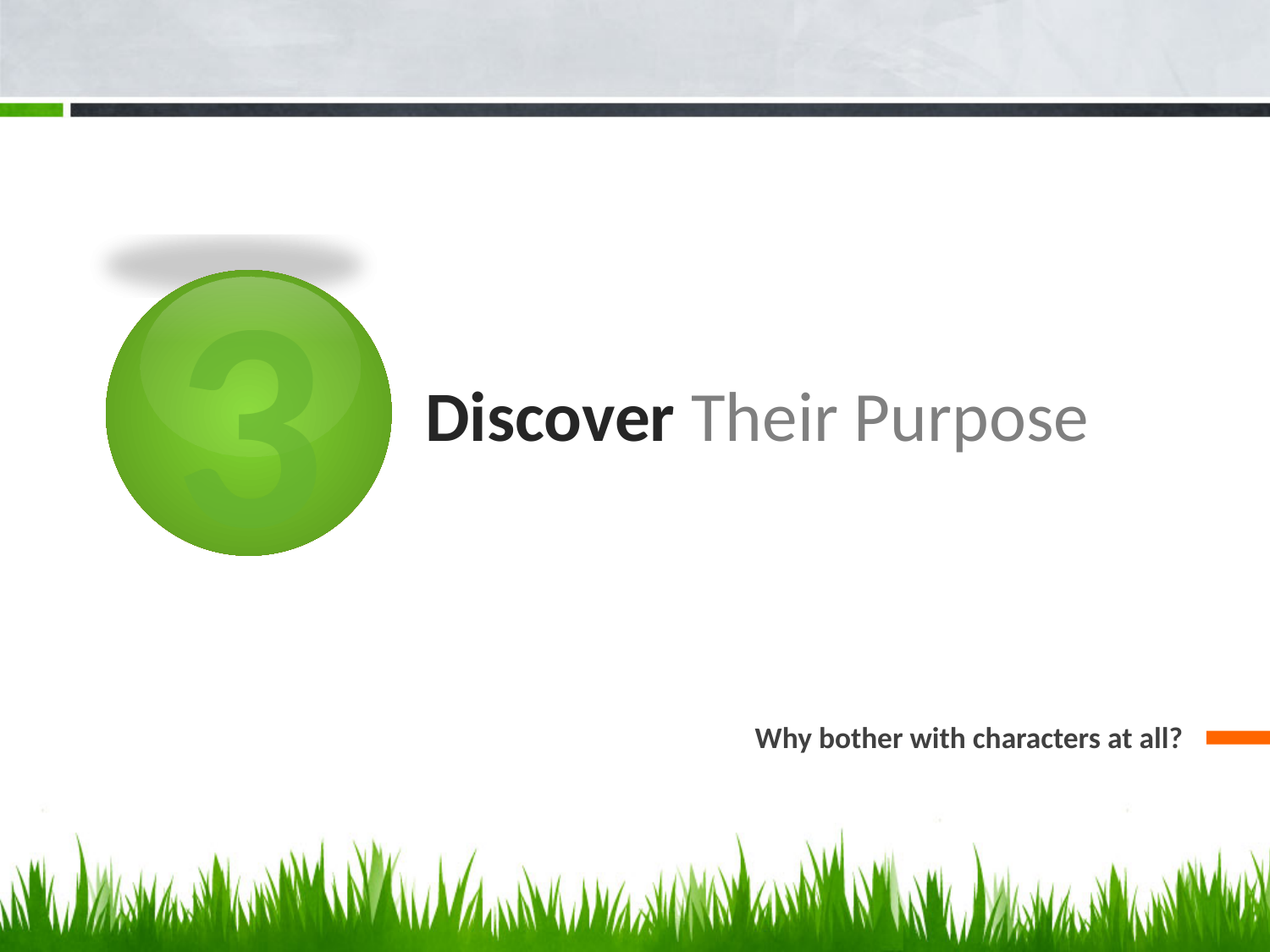

3

# Discover Their Purpose
Why bother with characters at all?